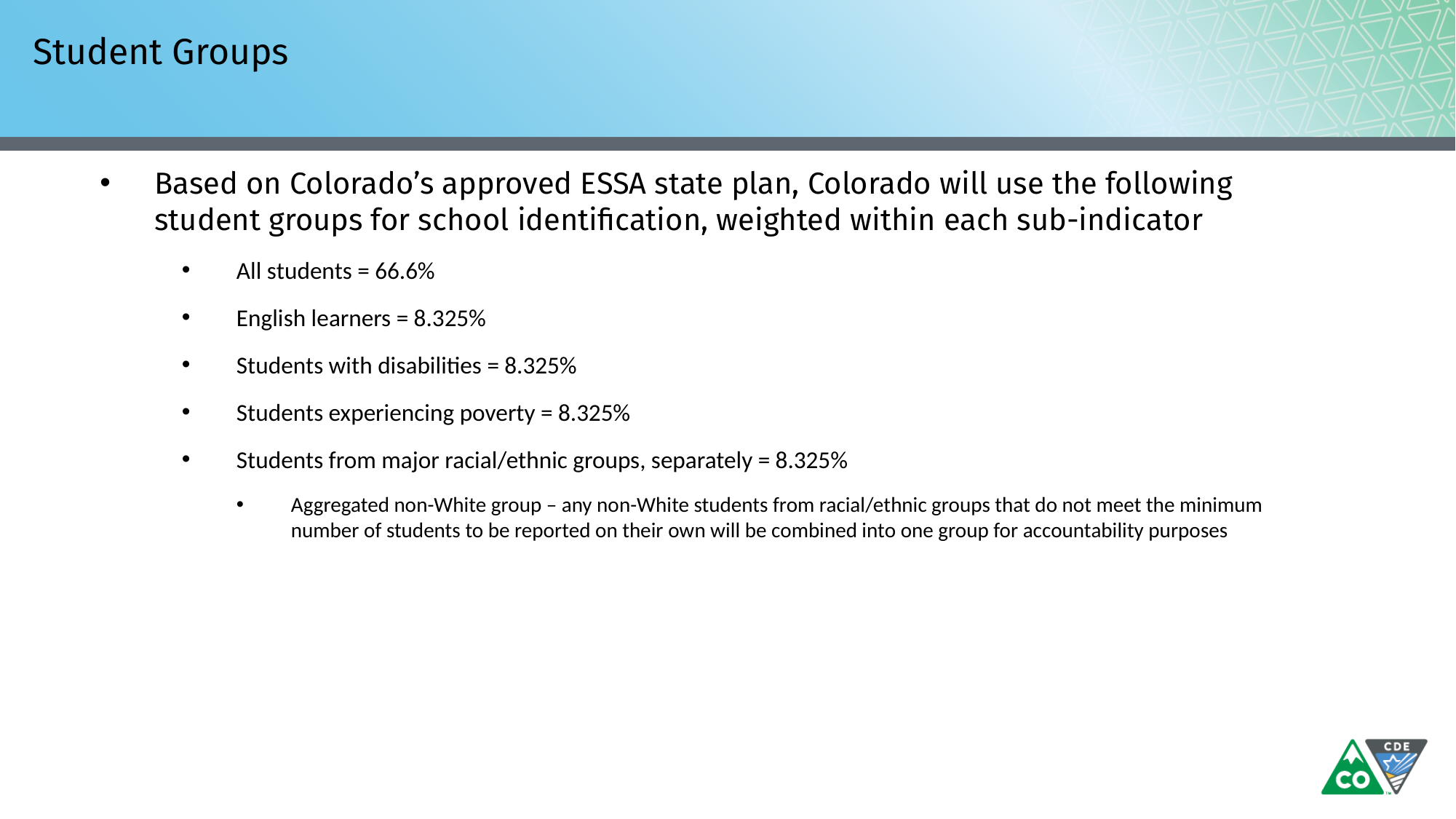

# Student Groups
Based on Colorado’s approved ESSA state plan, Colorado will use the following student groups for school identification, weighted within each sub-indicator
All students = 66.6%
English learners = 8.325%
Students with disabilities = 8.325%
Students experiencing poverty = 8.325%
Students from major racial/ethnic groups, separately = 8.325%
Aggregated non-White group – any non-White students from racial/ethnic groups that do not meet the minimum number of students to be reported on their own will be combined into one group for accountability purposes